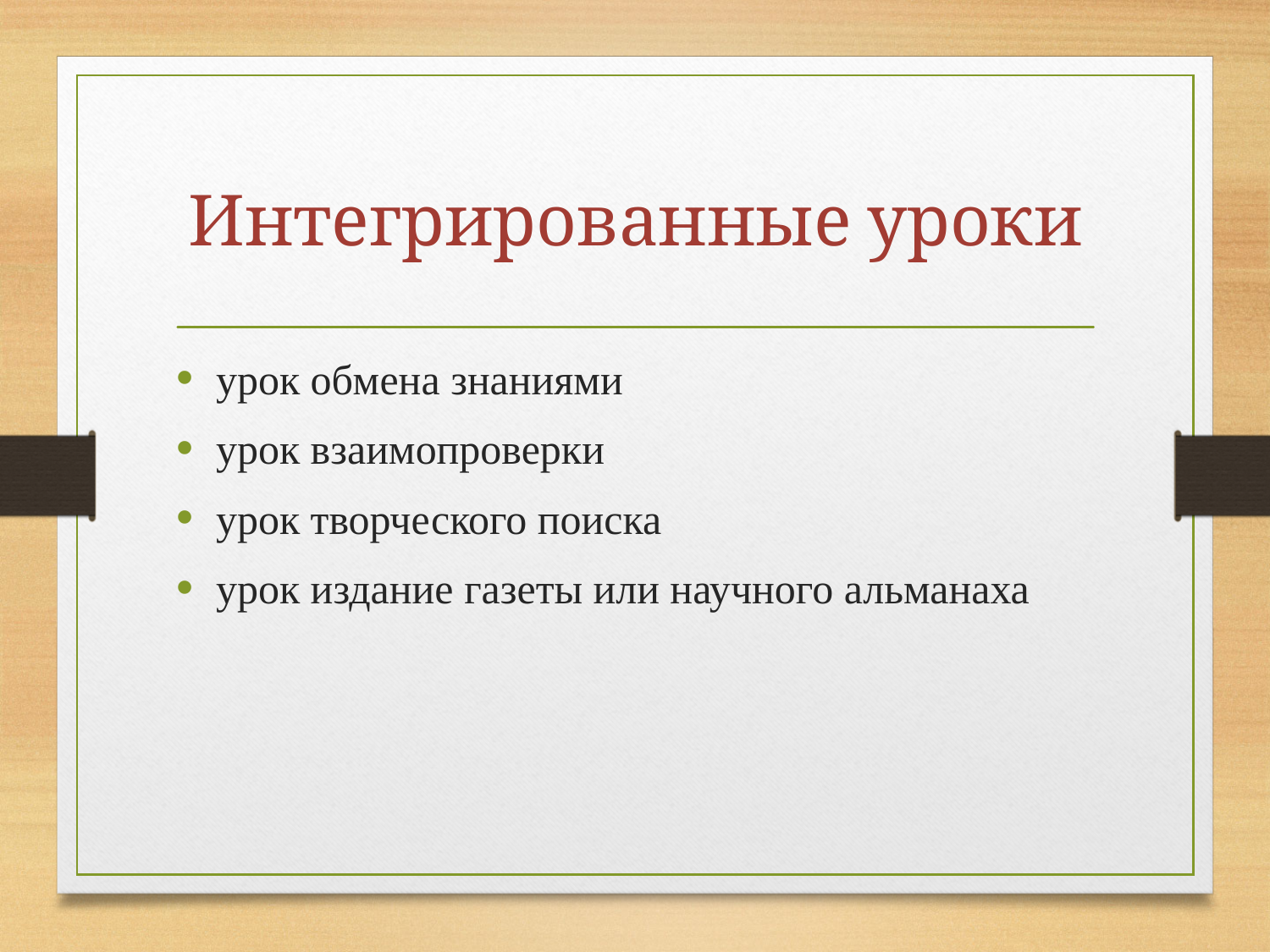

# Интегрированные уроки
урок обмена знаниями
урок взаимопроверки
урок творческого поиска
урок издание газеты или научного альманаха